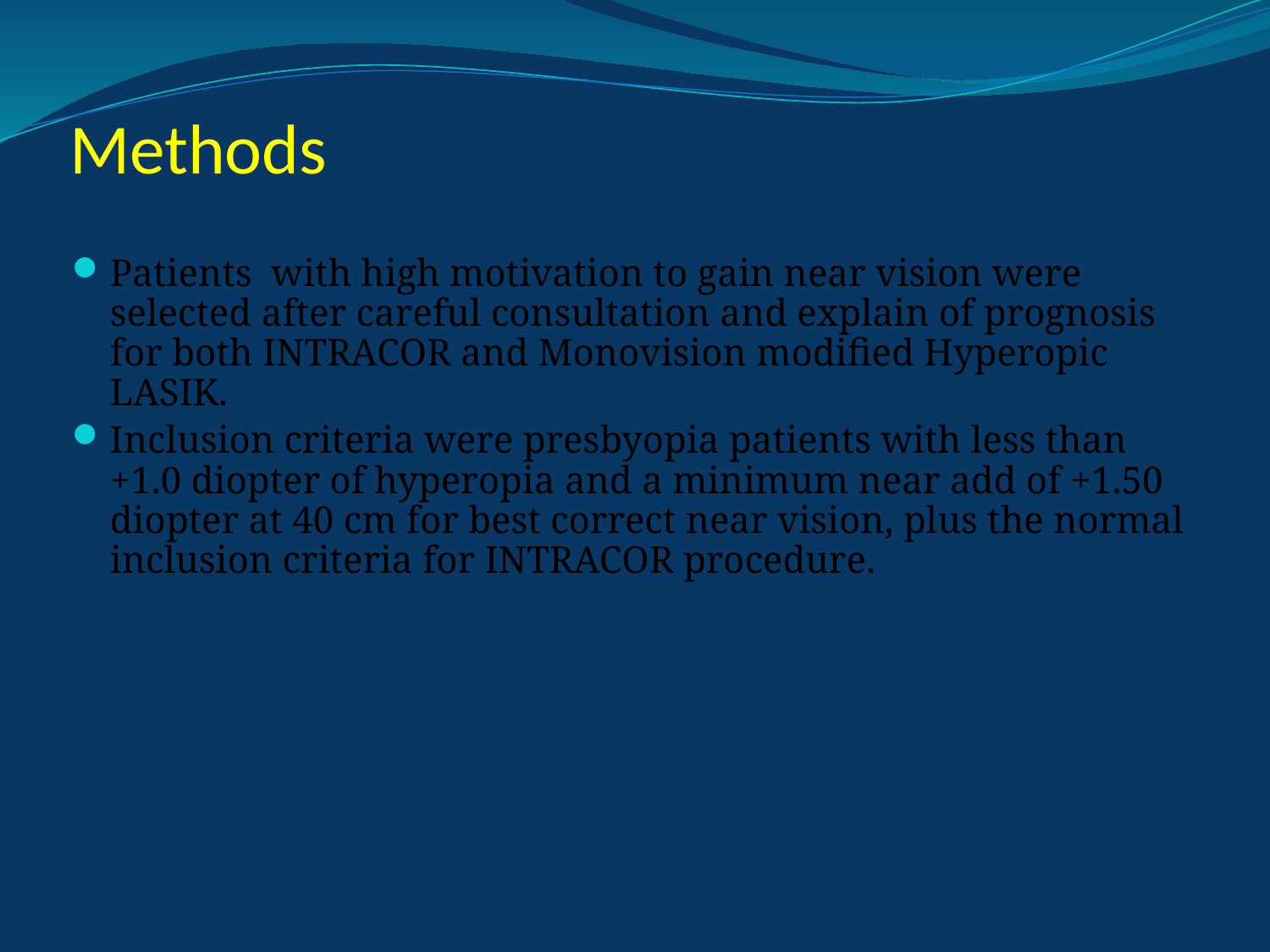

# Methods
Patients  with high motivation to gain near vision were selected after careful consultation and explain of prognosis for both INTRACOR and Monovision modified Hyperopic LASIK.
Inclusion criteria were presbyopia patients with less than +1.0 diopter of hyperopia and a minimum near add of +1.50 diopter at 40 cm for best correct near vision, plus the normal inclusion criteria for INTRACOR procedure.